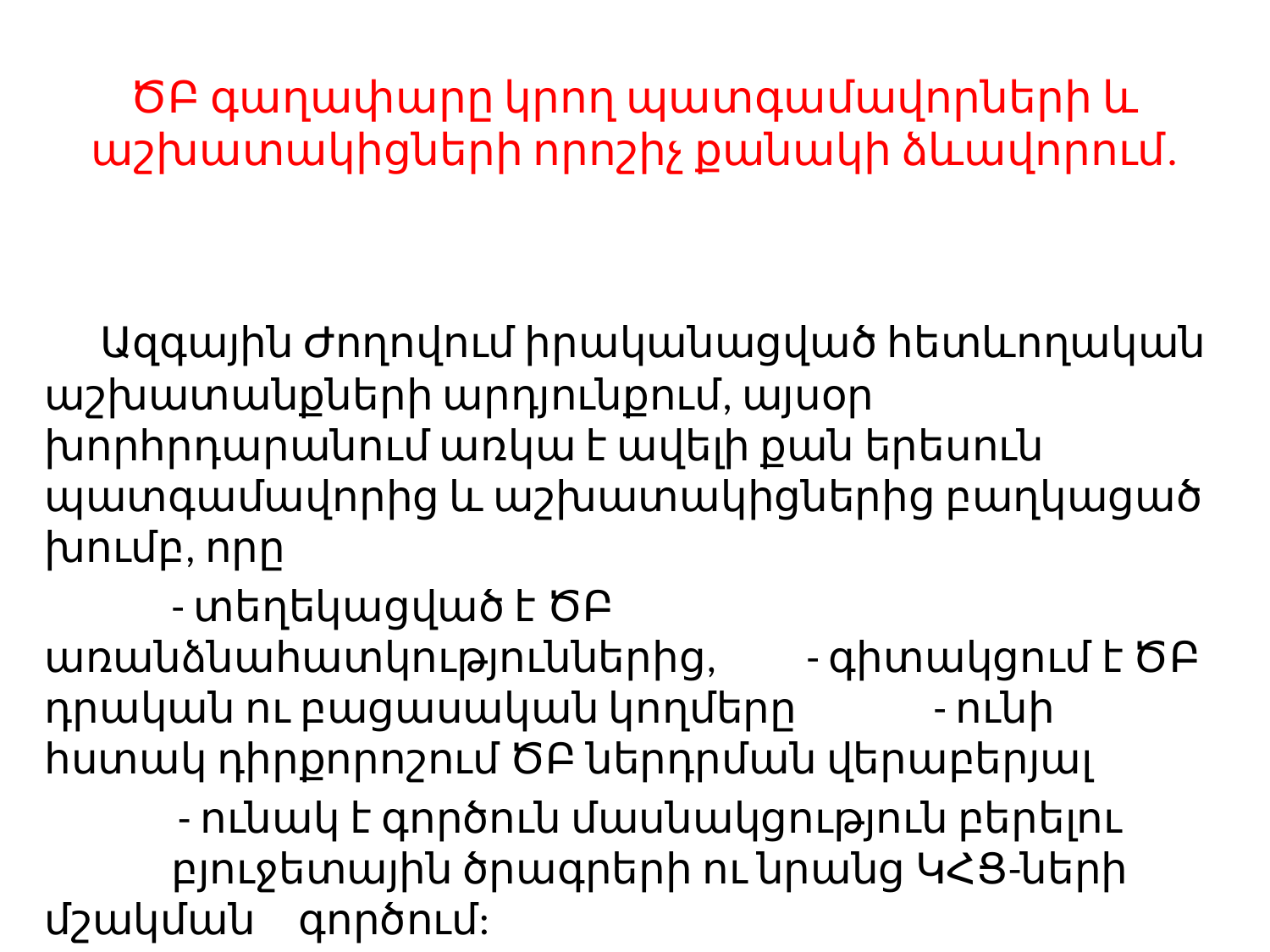

# ԾԲ գաղափարը կրող պատգամավորների և աշխատակիցների որոշիչ քանակի ձևավորում.

     Ազգային Ժողովում իրականացված հետևողական աշխատանքների արդյունքում, այսօր խորհրդարանում առկա է ավելի քան երեսուն պատգամավորից և աշխատակիցներից բաղկացած խումբ, որը
  	- տեղեկացված է ԾԲ առանձնահատկություններից,     	- գիտակցում է ԾԲ դրական ու բացասական կողմերը 	- ունի հստակ դիրքորոշում ԾԲ ներդրման վերաբերյալ
              - ունակ է գործուն մասնակցություն բերելու 	  	բյուջետային ծրագրերի ու նրանց ԿՀՑ-ների մշակման 	գործում: